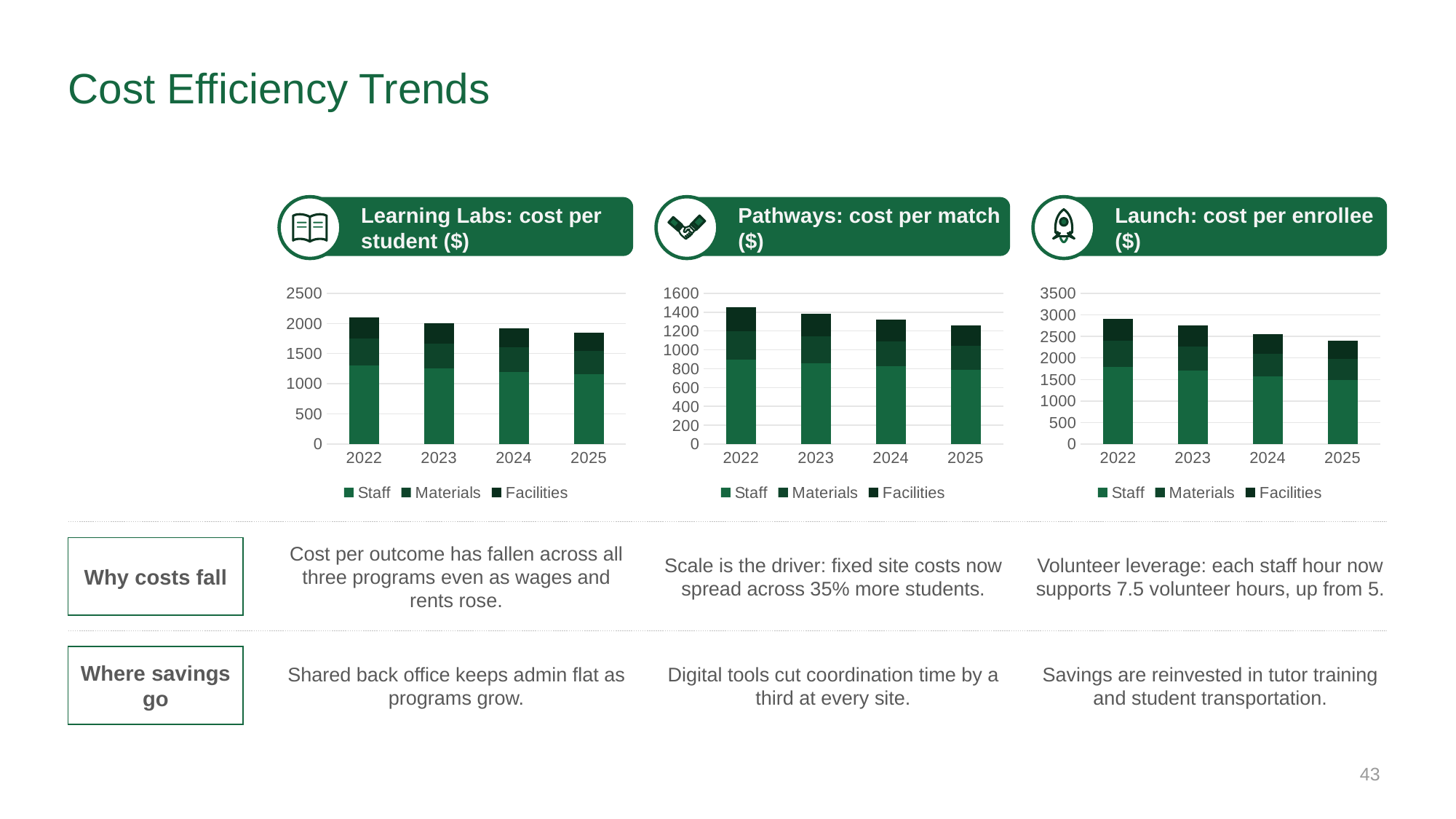

# Cost Efficiency Trends

Learning Labs: cost per student ($)
Pathways: cost per match ($)
Launch: cost per enrollee ($)

### Chart

| Category | Staff | Materials | Facilities |
|---|---|---|---|
| 2022 | 1300.0 | 450.0 | 350.0 |
| 2023 | 1250.0 | 420.0 | 330.0 |
| 2024 | 1200.0 | 400.0 | 320.0 |
| 2025 | 1160.0 | 380.0 | 310.0 |

### Chart

| Category | Staff | Materials | Facilities |
|---|---|---|---|
| 2022 | 900.0 | 300.0 | 250.0 |
| 2023 | 860.0 | 280.0 | 240.0 |
| 2024 | 830.0 | 260.0 | 230.0 |
| 2025 | 790.0 | 250.0 | 220.0 |

### Chart

| Category | Staff | Materials | Facilities |
|---|---|---|---|
| 2022 | 1800.0 | 600.0 | 500.0 |
| 2023 | 1700.0 | 570.0 | 480.0 |
| 2024 | 1580.0 | 520.0 | 450.0 |
| 2025 | 1490.0 | 480.0 | 430.0 |
Why costs fall
Cost per outcome has fallen across all three programs even as wages and rents rose.
Scale is the driver: fixed site costs now spread across 35% more students.
Volunteer leverage: each staff hour now supports 7.5 volunteer hours, up from 5.
Where savings go
Shared back office keeps admin flat as programs grow.
Digital tools cut coordination time by a third at every site.
Savings are reinvested in tutor training and student transportation.
43